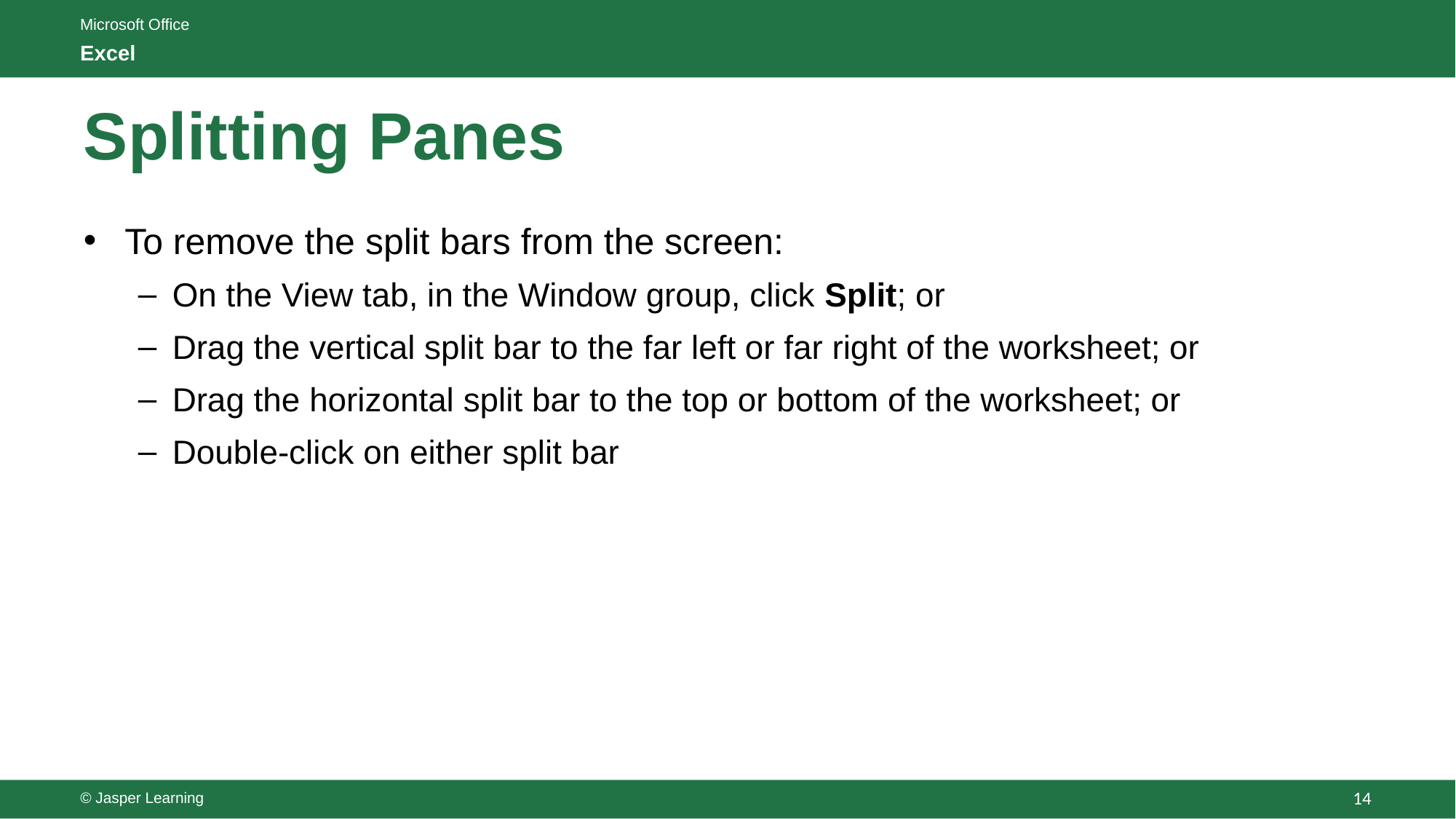

# Splitting Panes
To remove the split bars from the screen:
On the View tab, in the Window group, click Split; or
Drag the vertical split bar to the far left or far right of the worksheet; or
Drag the horizontal split bar to the top or bottom of the worksheet; or
Double-click on either split bar

© Jasper Learning
14